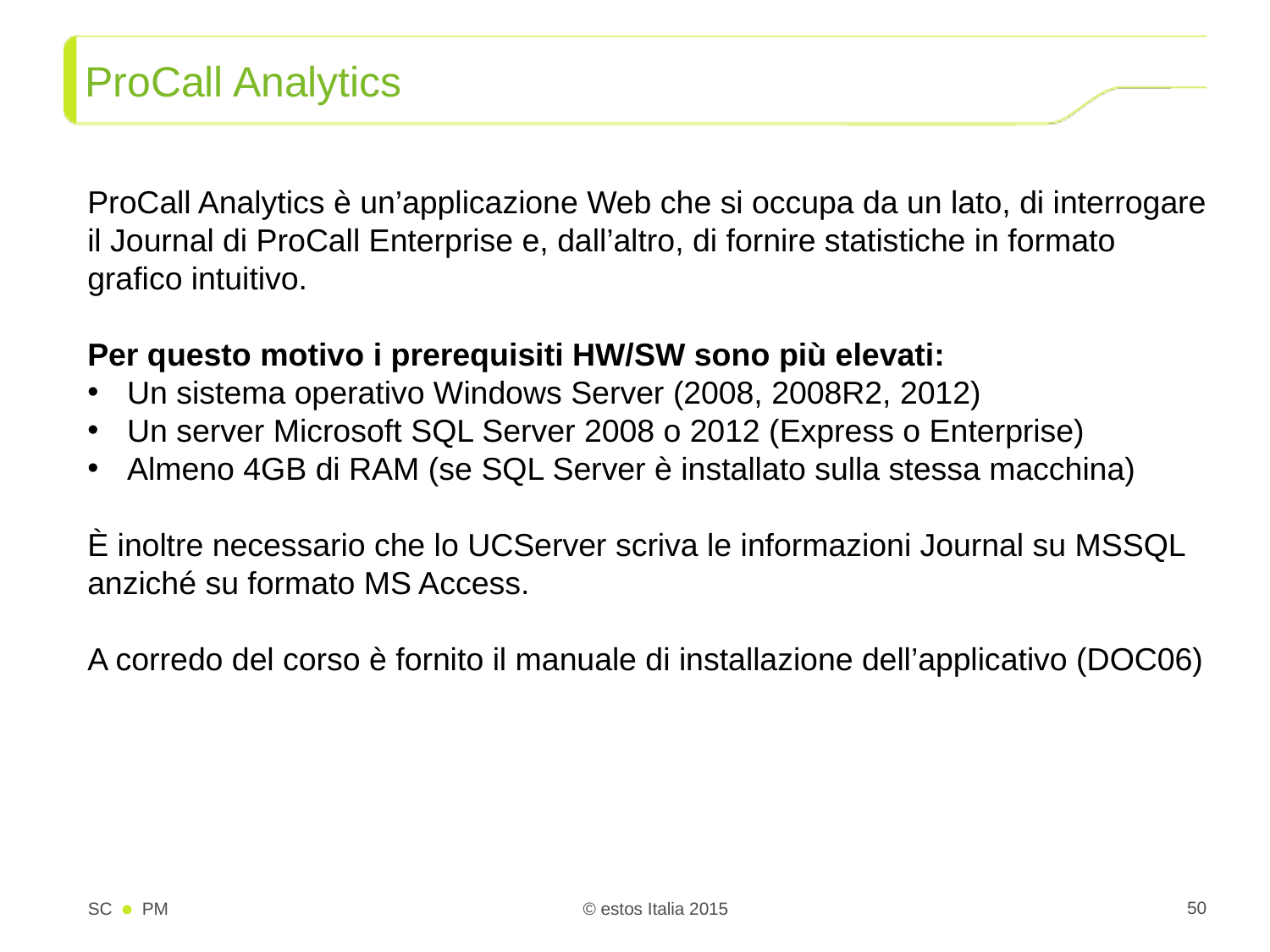

# ProCall Analytics
ProCall Analytics è un’applicazione Web che si occupa da un lato, di interrogare il Journal di ProCall Enterprise e, dall’altro, di fornire statistiche in formato grafico intuitivo.

Per questo motivo i prerequisiti HW/SW sono più elevati:
Un sistema operativo Windows Server (2008, 2008R2, 2012)
Un server Microsoft SQL Server 2008 o 2012 (Express o Enterprise)
Almeno 4GB di RAM (se SQL Server è installato sulla stessa macchina)

È inoltre necessario che lo UCServer scriva le informazioni Journal su MSSQL anziché su formato MS Access.

A corredo del corso è fornito il manuale di installazione dell’applicativo (DOC06)

SC
PM
50